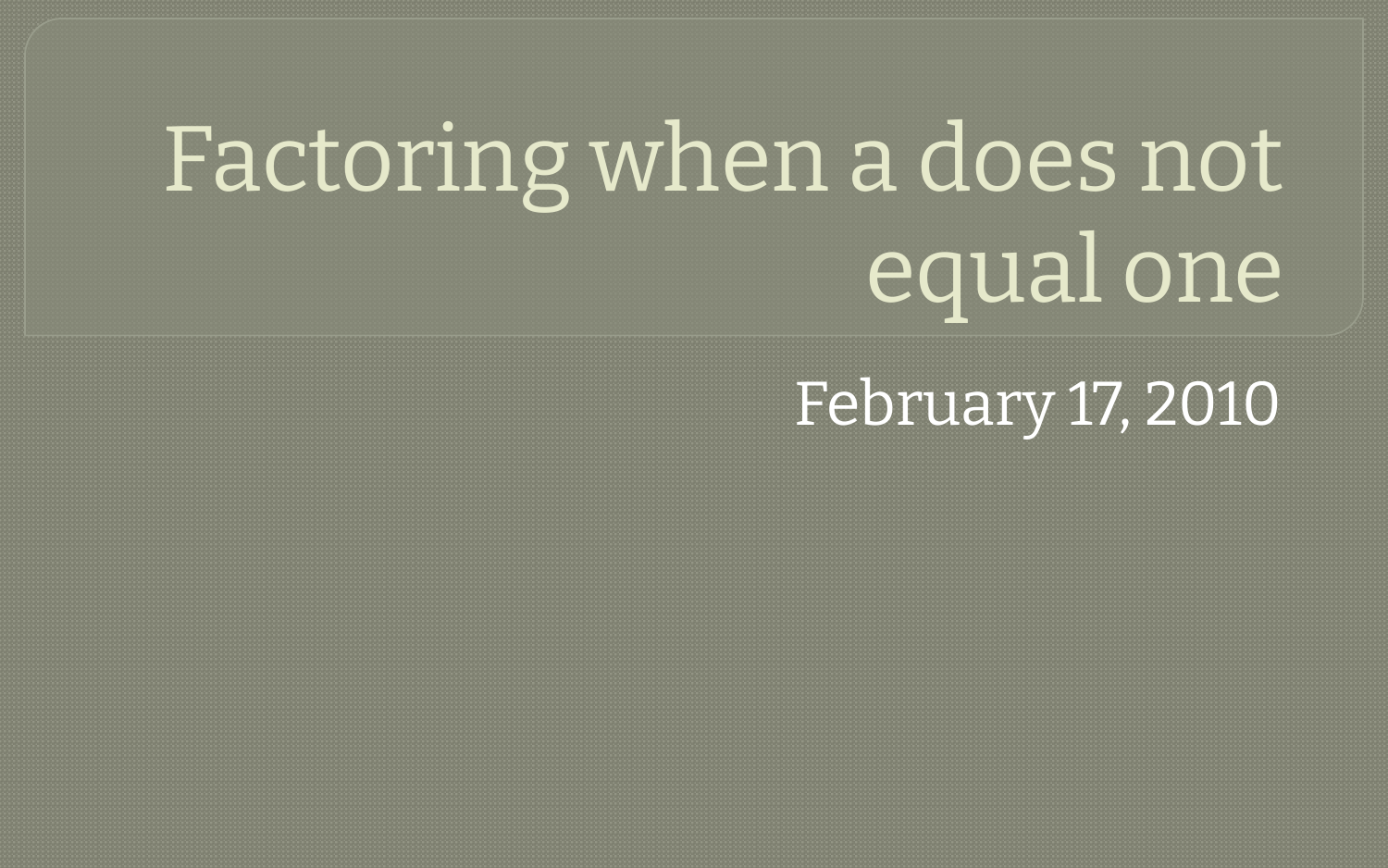

# Factoring when a does not equal one
February 17, 2010